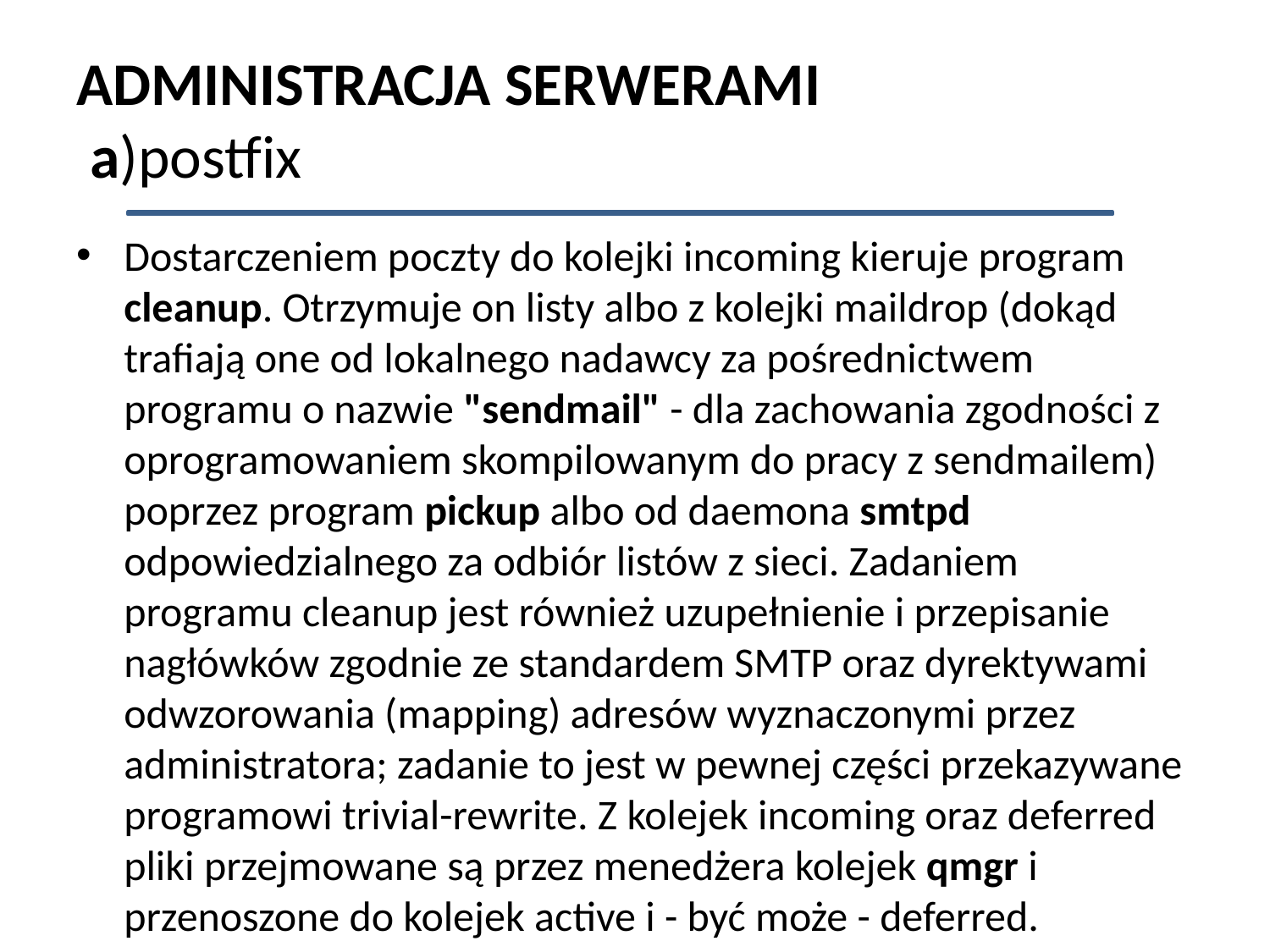

# ADMINISTRACJA SERWERAMI a)postfix

Dostarczeniem poczty do kolejki incoming kieruje program cleanup. Otrzymuje on listy albo z kolejki maildrop (dokąd trafiają one od lokalnego nadawcy za pośrednictwem programu o nazwie "sendmail" - dla zachowania zgodności z oprogramowaniem skompilowanym do pracy z sendmailem) poprzez program pickup albo od daemona smtpd odpowiedzialnego za odbiór listów z sieci. Zadaniem programu cleanup jest również uzupełnienie i przepisanie nagłówków zgodnie ze standardem SMTP oraz dyrektywami odwzorowania (mapping) adresów wyznaczonymi przez administratora; zadanie to jest w pewnej części przekazywane programowi trivial-rewrite. Z kolejek incoming oraz deferred pliki przejmowane są przez menedżera kolejek qmgr i przenoszone do kolejek active i - być może - deferred.